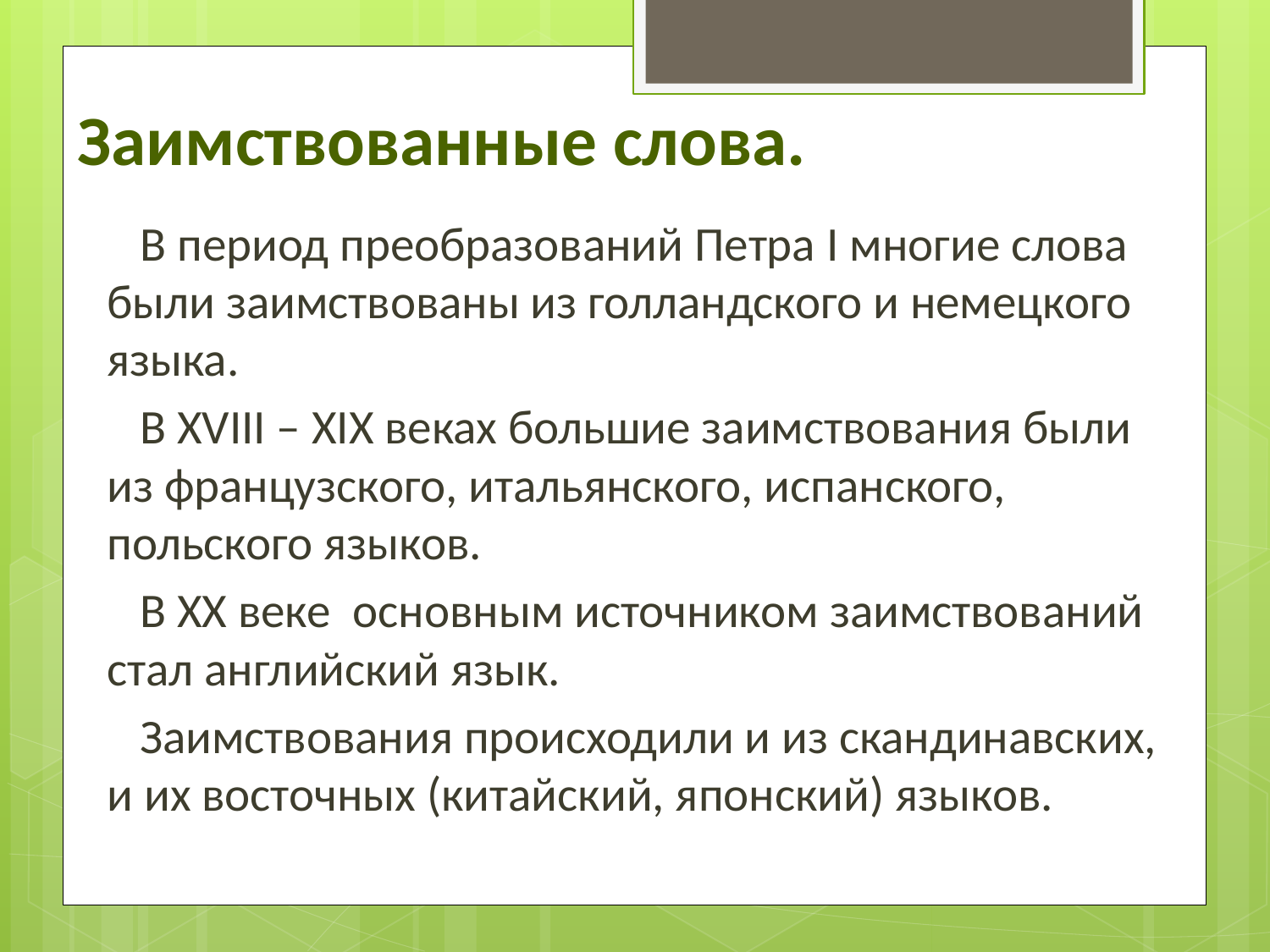

# Заимствованные слова.
   В период преобразований Петра I многие слова были заимствованы из голландского и немецкого языка.
   В XVIII – XIX веках большие заимствования были из французского, итальянского, испанского, польского языков.
   В XX веке  основным источником заимствований стал английский язык.
   Заимствования происходили и из скандинавских, и их восточных (китайский, японский) языков.